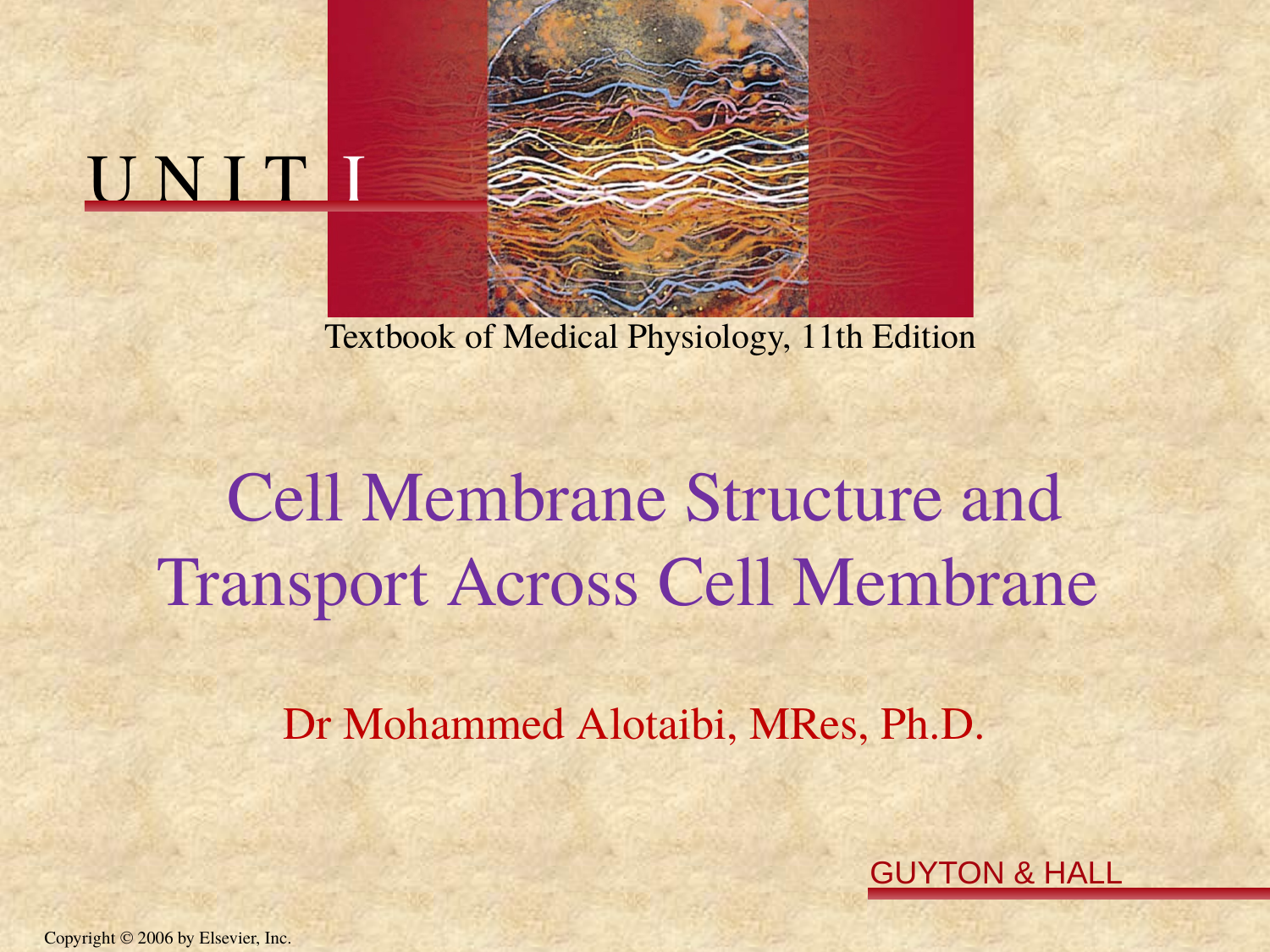

Cell Membrane Structure and Transport Across Cell Membrane

Dr Mohammed Alotaibi, MRes, Ph.D.